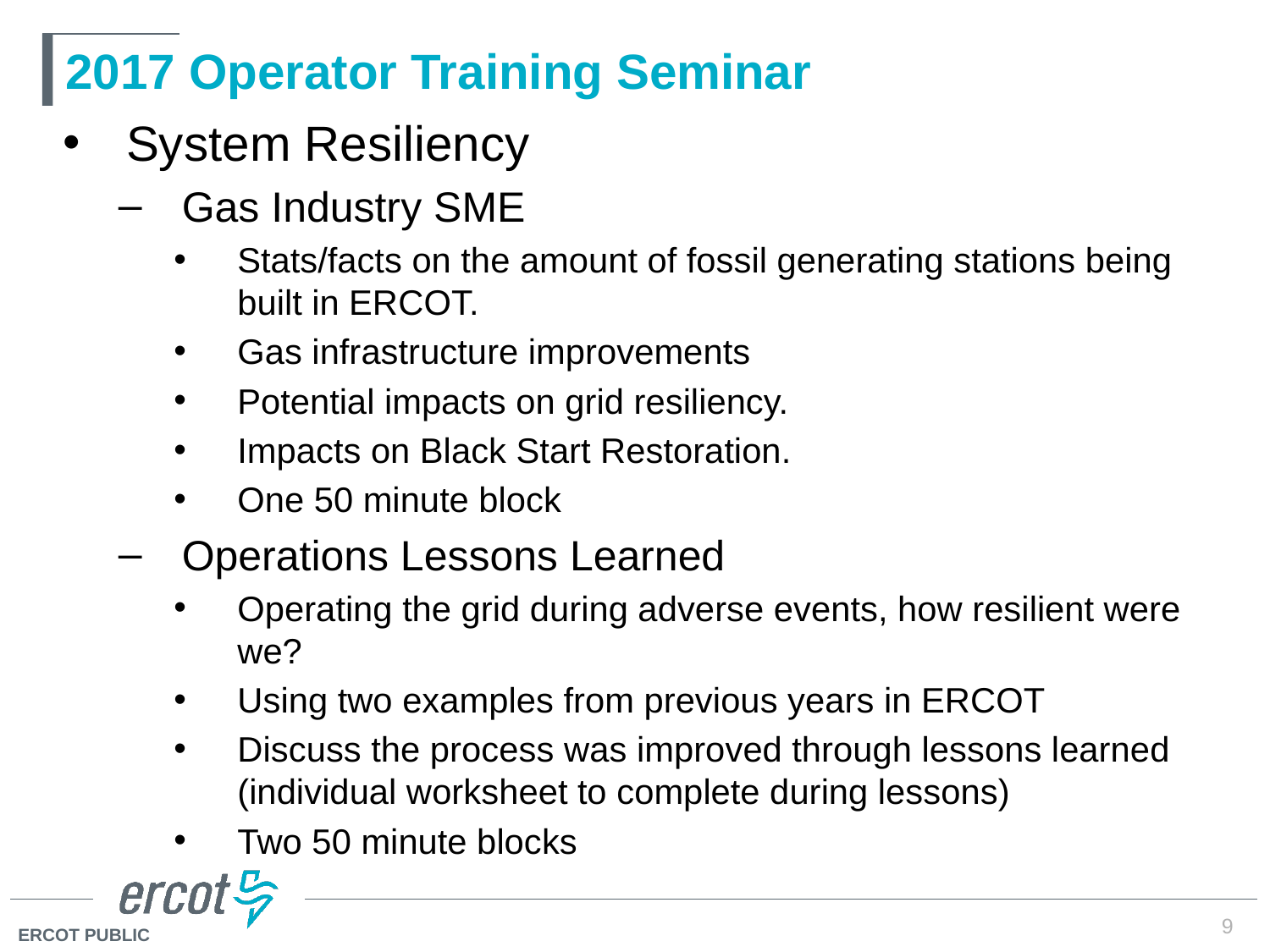

# 2017 Operator Training Seminar
System Resiliency
Gas Industry SME
Stats/facts on the amount of fossil generating stations being built in ERCOT.
Gas infrastructure improvements
Potential impacts on grid resiliency.
Impacts on Black Start Restoration.
One 50 minute block
Operations Lessons Learned
Operating the grid during adverse events, how resilient were we?
Using two examples from previous years in ERCOT
Discuss the process was improved through lessons learned (individual worksheet to complete during lessons)
Two 50 minute blocks

9